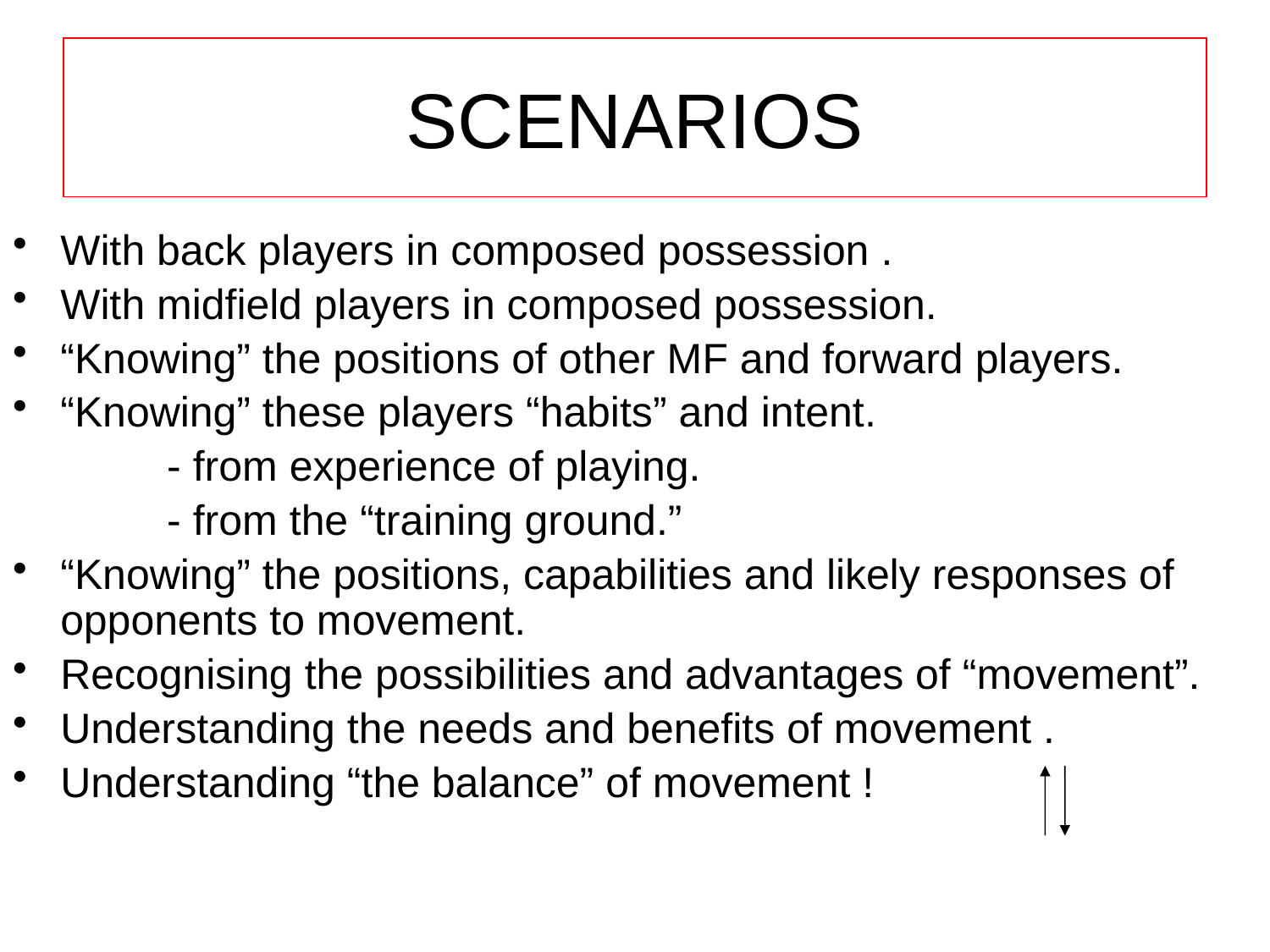

# SCENARIOS
With back players in composed possession .
With midfield players in composed possession.
“Knowing” the positions of other MF and forward players.
“Knowing” these players “habits” and intent.
             - from experience of playing.
             - from the “training ground.”
“Knowing” the positions, capabilities and likely responses of opponents to movement.
Recognising the possibilities and advantages of “movement”.
Understanding the needs and benefits of movement .
Understanding “the balance” of movement !